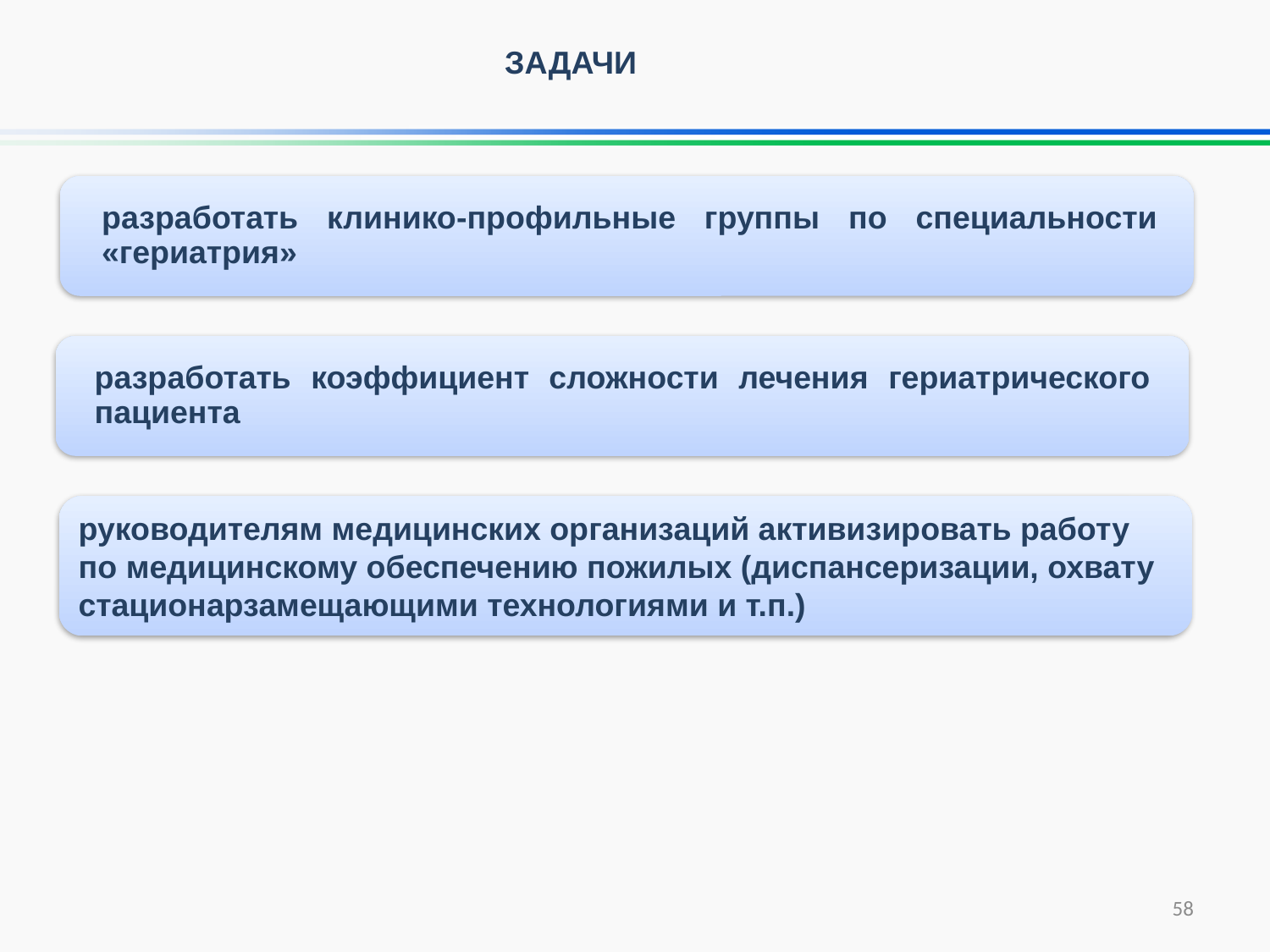

ЗАДАЧИ

разработать клинико-профильные группы по специальности «гериатрия»

разработать коэффициент сложности лечения гериатрического пациента
руководителям медицинских организаций активизировать работу по медицинскому обеспечению пожилых (диспансеризации, охвату стационарзамещающими технологиями и т.п.)
58